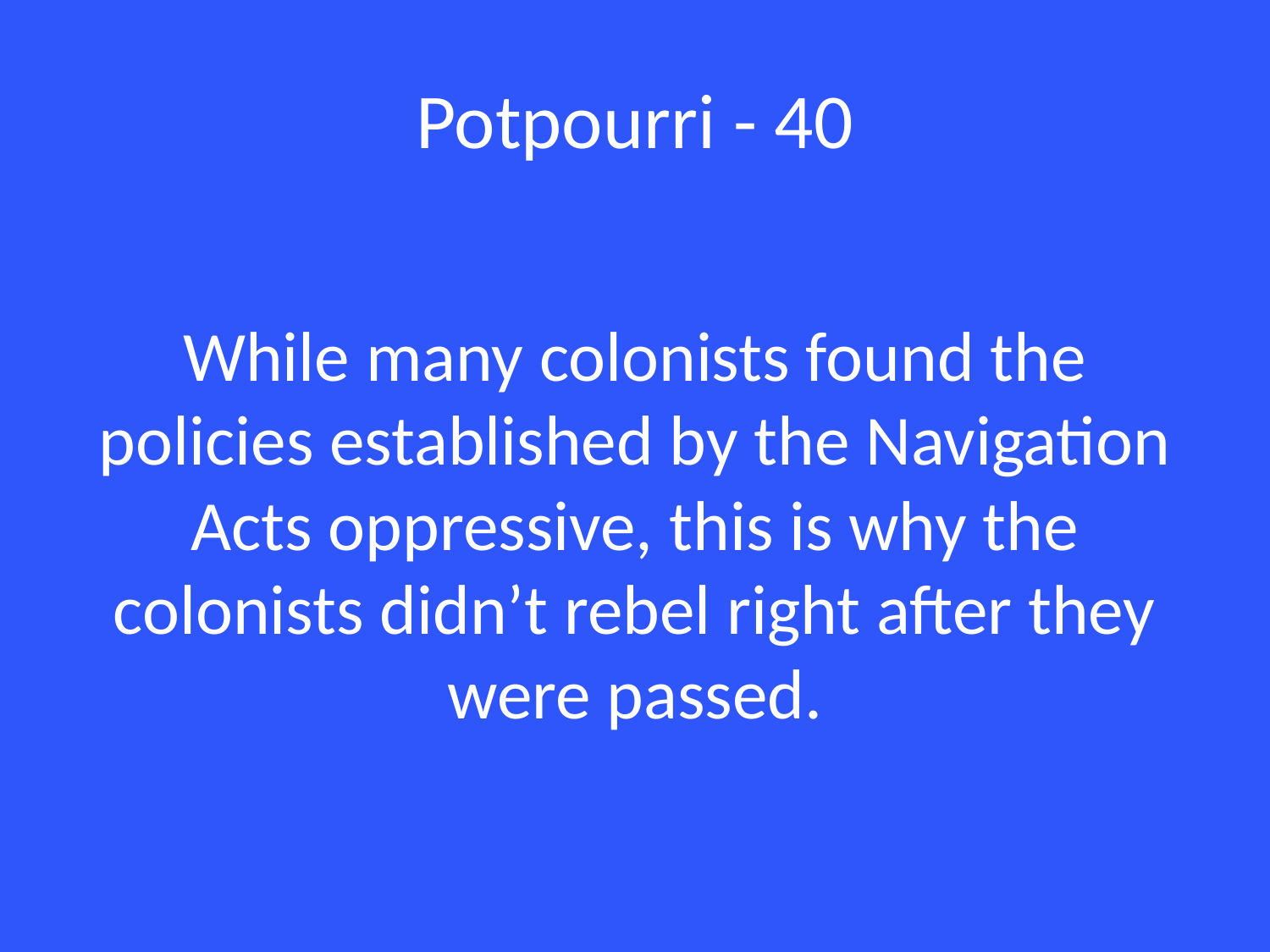

# Potpourri - 40

While many colonists found the policies established by the Navigation Acts oppressive, this is why the colonists didn’t rebel right after they were passed.